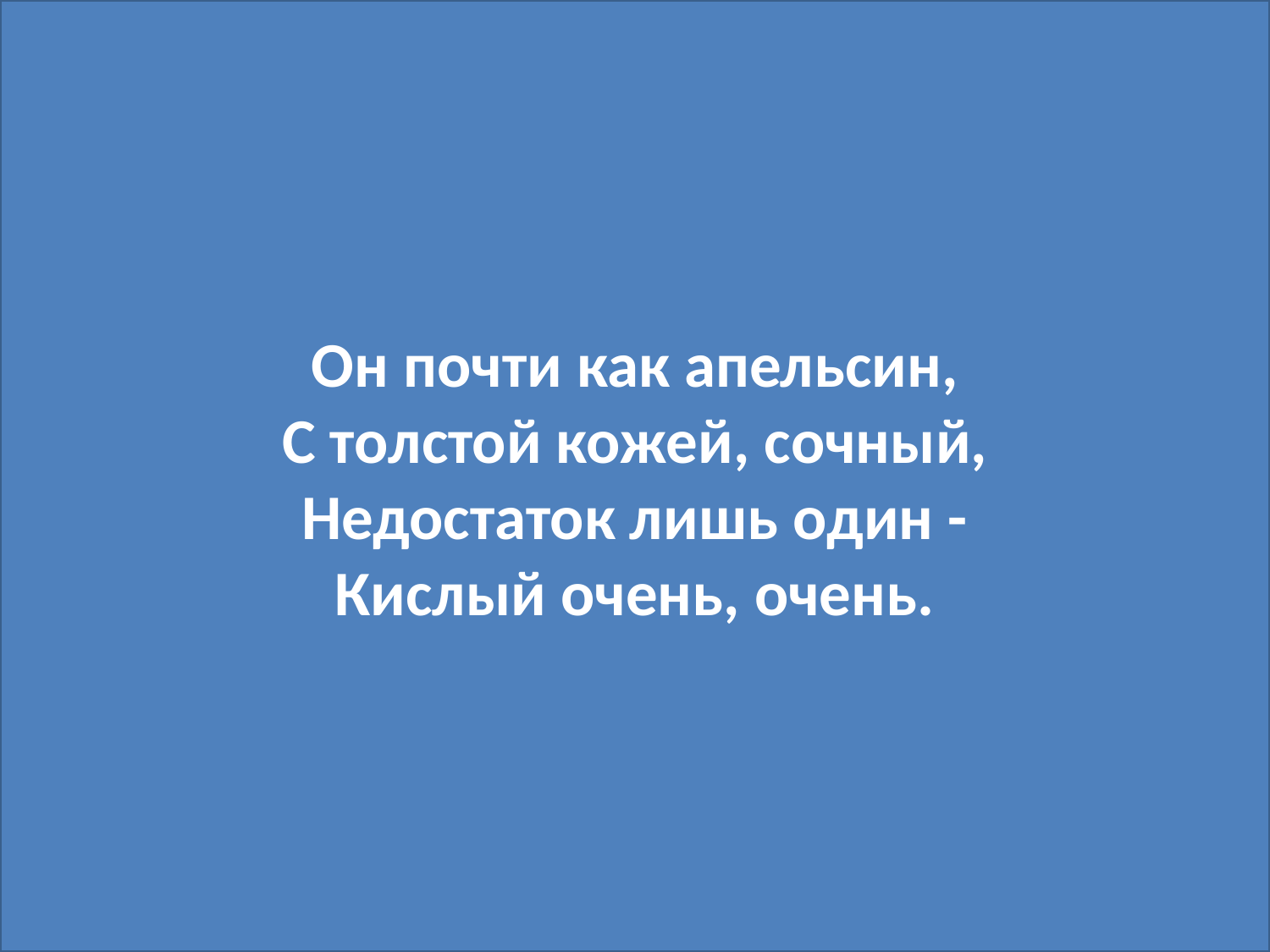

Он почти как апельсин,
С толстой кожей, сочный,
Недостаток лишь один -
Кислый очень, очень.